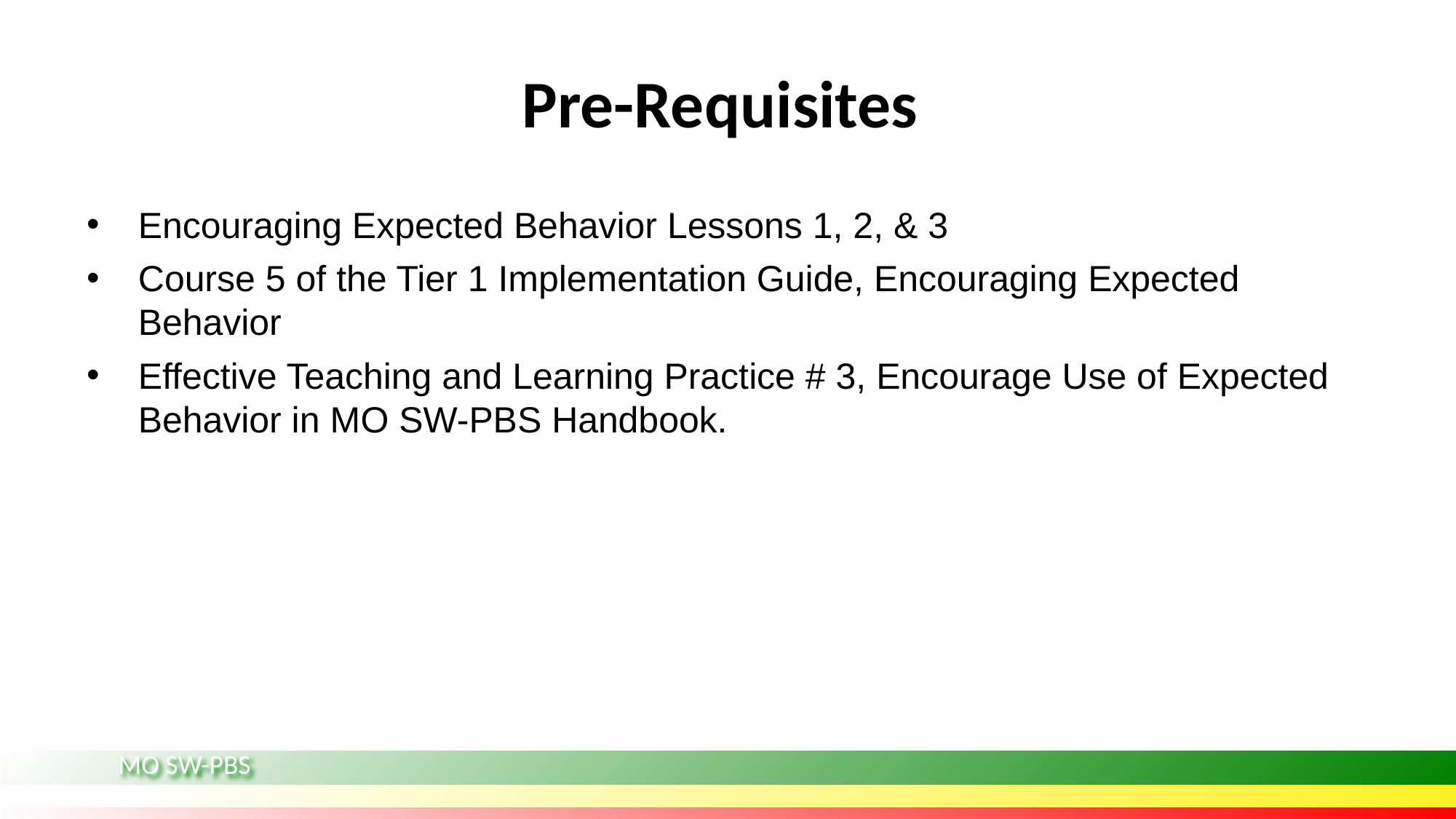

# Pre-Requisites
Encouraging Expected Behavior Lessons 1, 2, & 3
Course 5 of the Tier 1 Implementation Guide, Encouraging Expected Behavior
Effective Teaching and Learning Practice # 3, Encourage Use of Expected Behavior in MO SW-PBS Handbook.